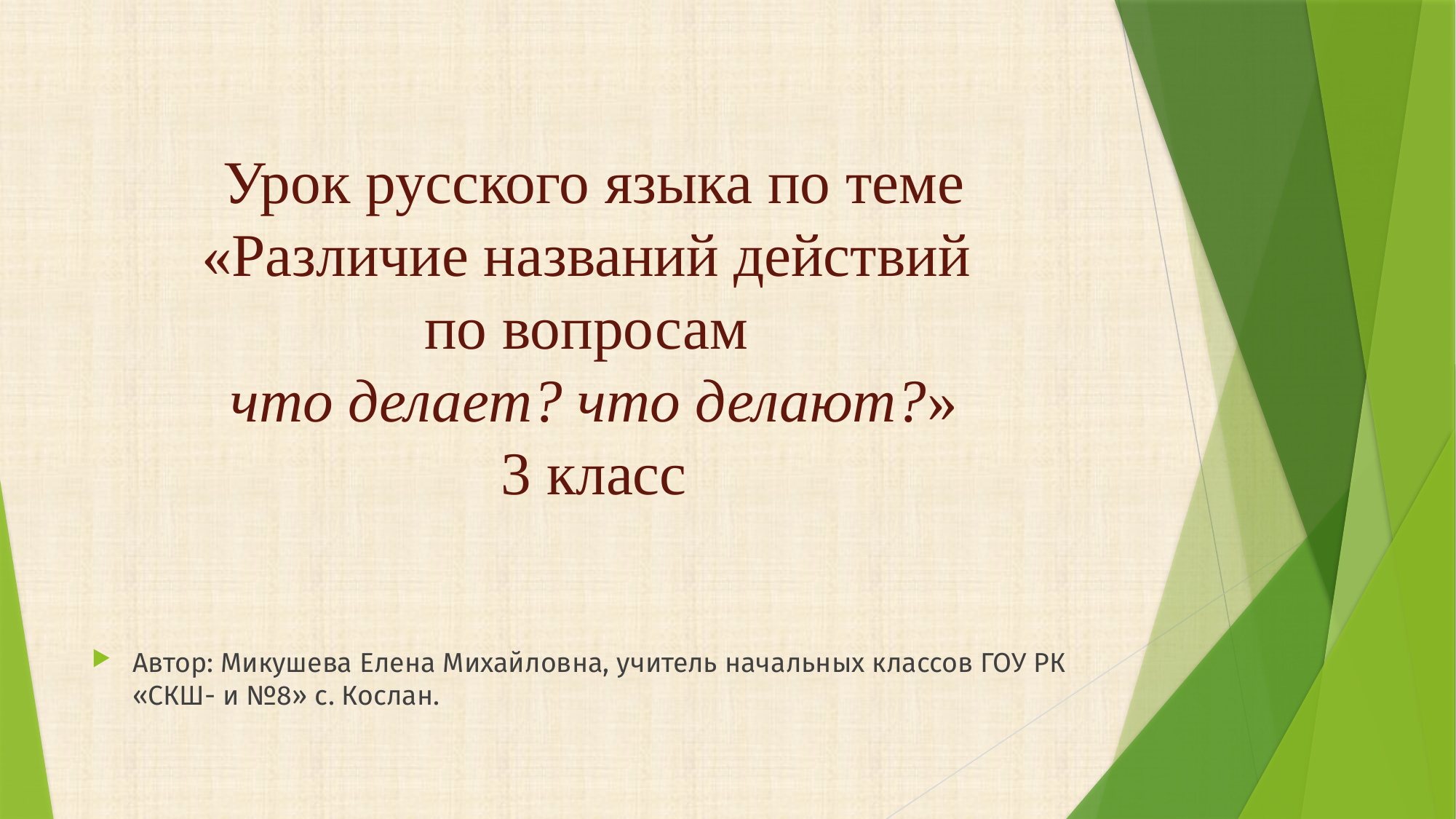

# Урок русского языка по теме «Различие названий действий по вопросам что делает? что делают?» 3 класс
Автор: Микушева Елена Михайловна, учитель начальных классов ГОУ РК «СКШ- и №8» с. Кослан.